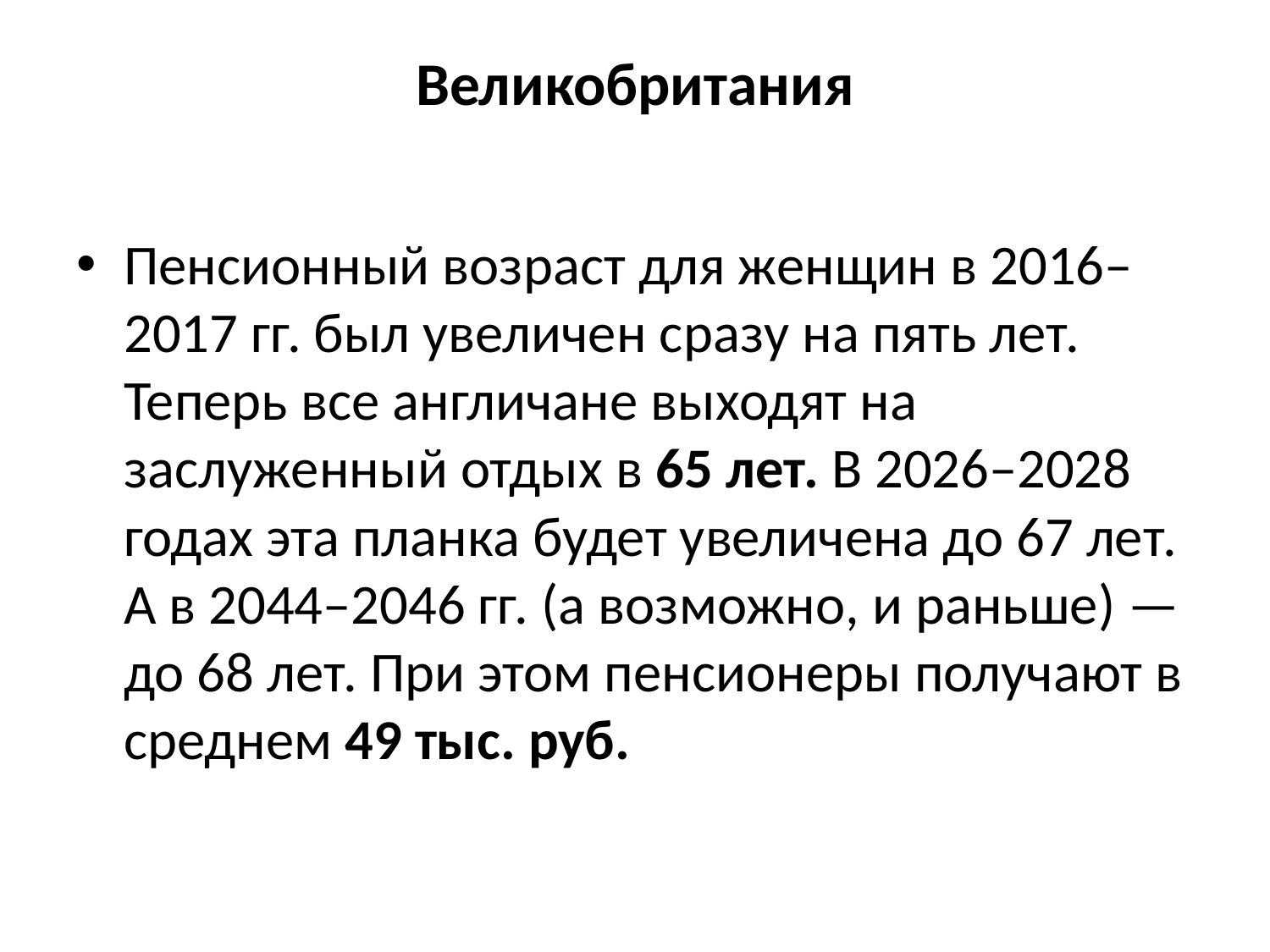

# Великобритания
Пенсионный возраст для женщин в 2016–2017 гг. был увеличен сразу на пять лет. Теперь все англичане выходят на заслуженный отдых в 65 лет. В 2026–2028 годах эта планка будет увеличена до 67 лет. А в 2044–2046 гг. (а возможно, и раньше) — до 68 лет. При этом пенсионеры получают в среднем 49 тыс. руб.